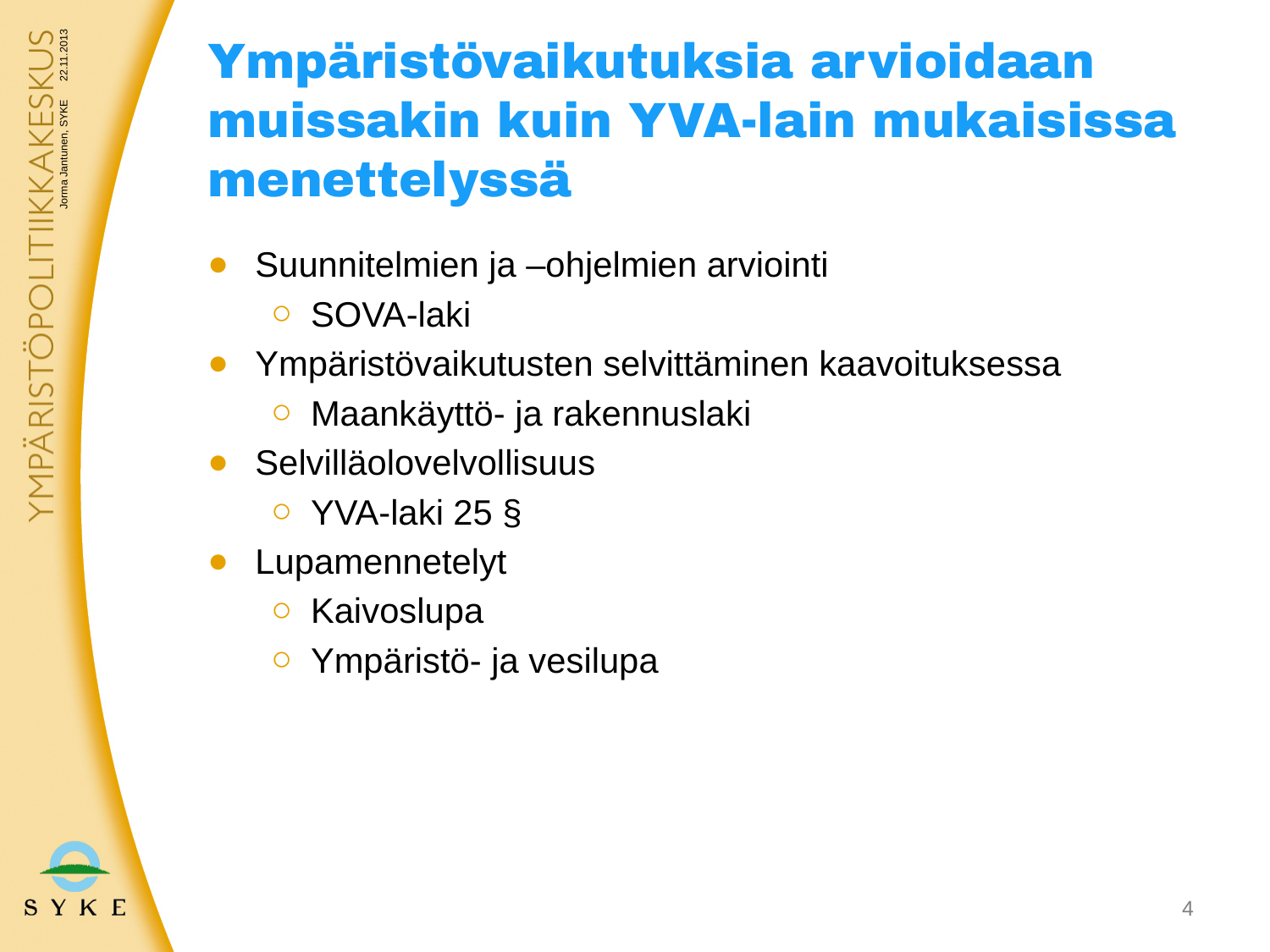

# Ympäristövaikutuksia arvioidaan muissakin kuin YVA-lain mukaisissa menettelyssä
22.11.2013
Suunnitelmien ja –ohjelmien arviointi
SOVA-laki
Ympäristövaikutusten selvittäminen kaavoituksessa
Maankäyttö- ja rakennuslaki
Selvilläolovelvollisuus
YVA-laki 25 §
Lupamennetelyt
Kaivoslupa
Ympäristö- ja vesilupa

Jorma Jantunen, SYKE
4